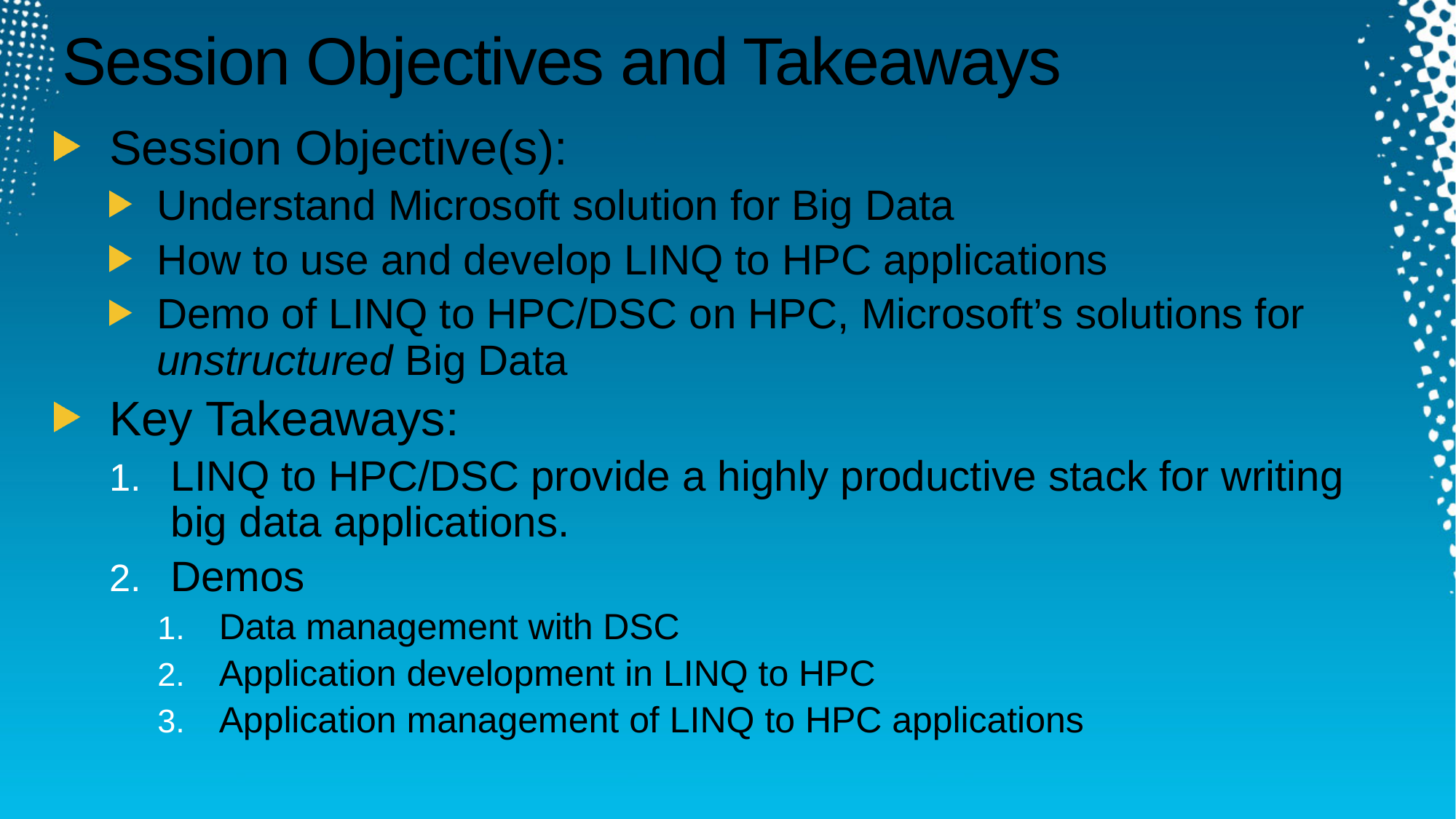

# Session Objectives and Takeaways
Session Objective(s):
Understand Microsoft solution for Big Data
How to use and develop LINQ to HPC applications
Demo of LINQ to HPC/DSC on HPC, Microsoft’s solutions for unstructured Big Data
Key Takeaways:
LINQ to HPC/DSC provide a highly productive stack for writing big data applications.
Demos
Data management with DSC
Application development in LINQ to HPC
Application management of LINQ to HPC applications